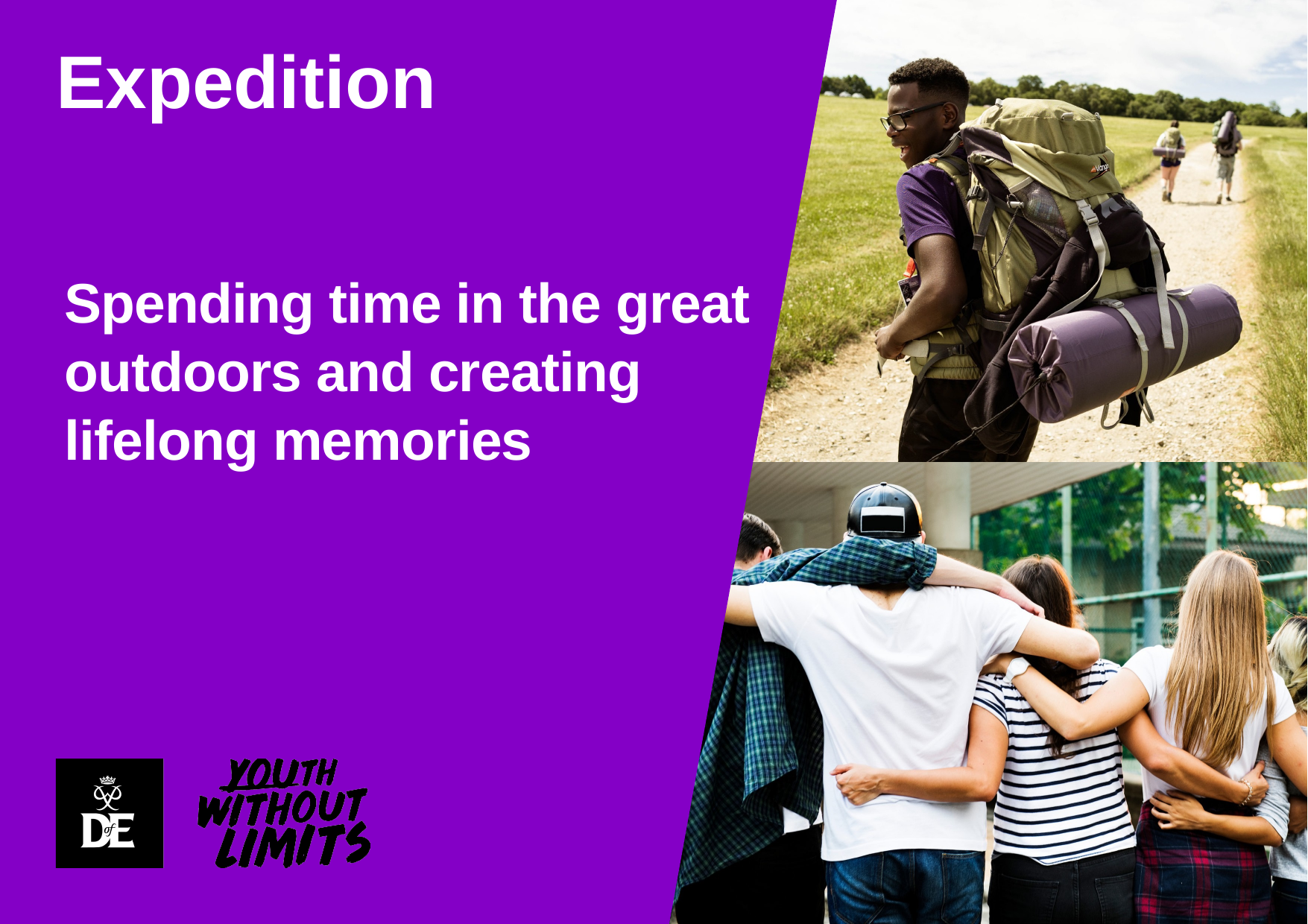

Expedition
Spending time in the great
outdoors and creating
lifelong memories